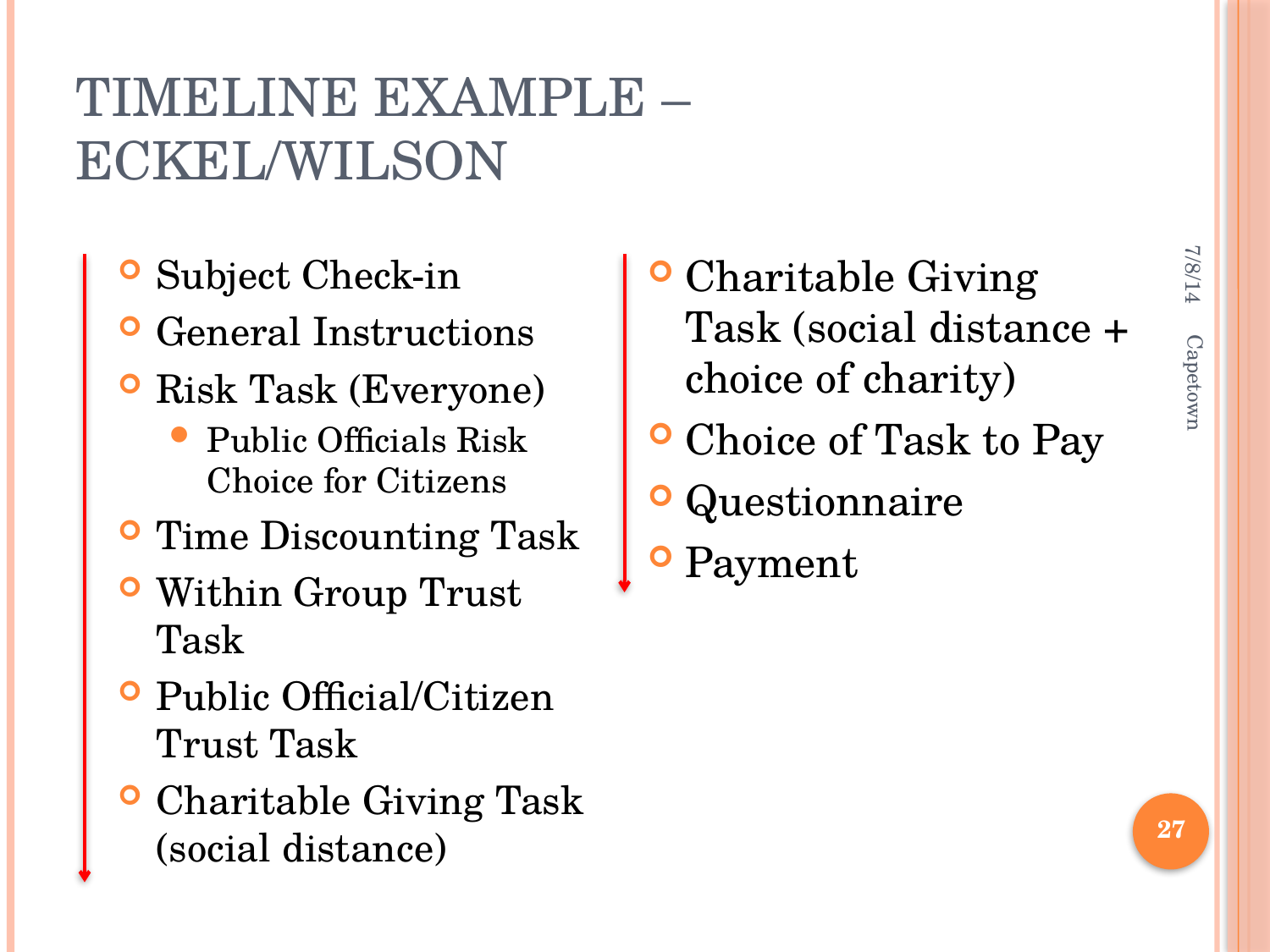

# TimeLine Example – Eckel/Wilson
7/8/14
Subject Check-in
General Instructions
Risk Task (Everyone)
Public Officials Risk Choice for Citizens
Time Discounting Task
Within Group Trust Task
Public Official/Citizen Trust Task
Charitable Giving Task (social distance)
Charitable Giving Task (social distance + choice of charity)
Choice of Task to Pay
Questionnaire
Payment
Capetown
27